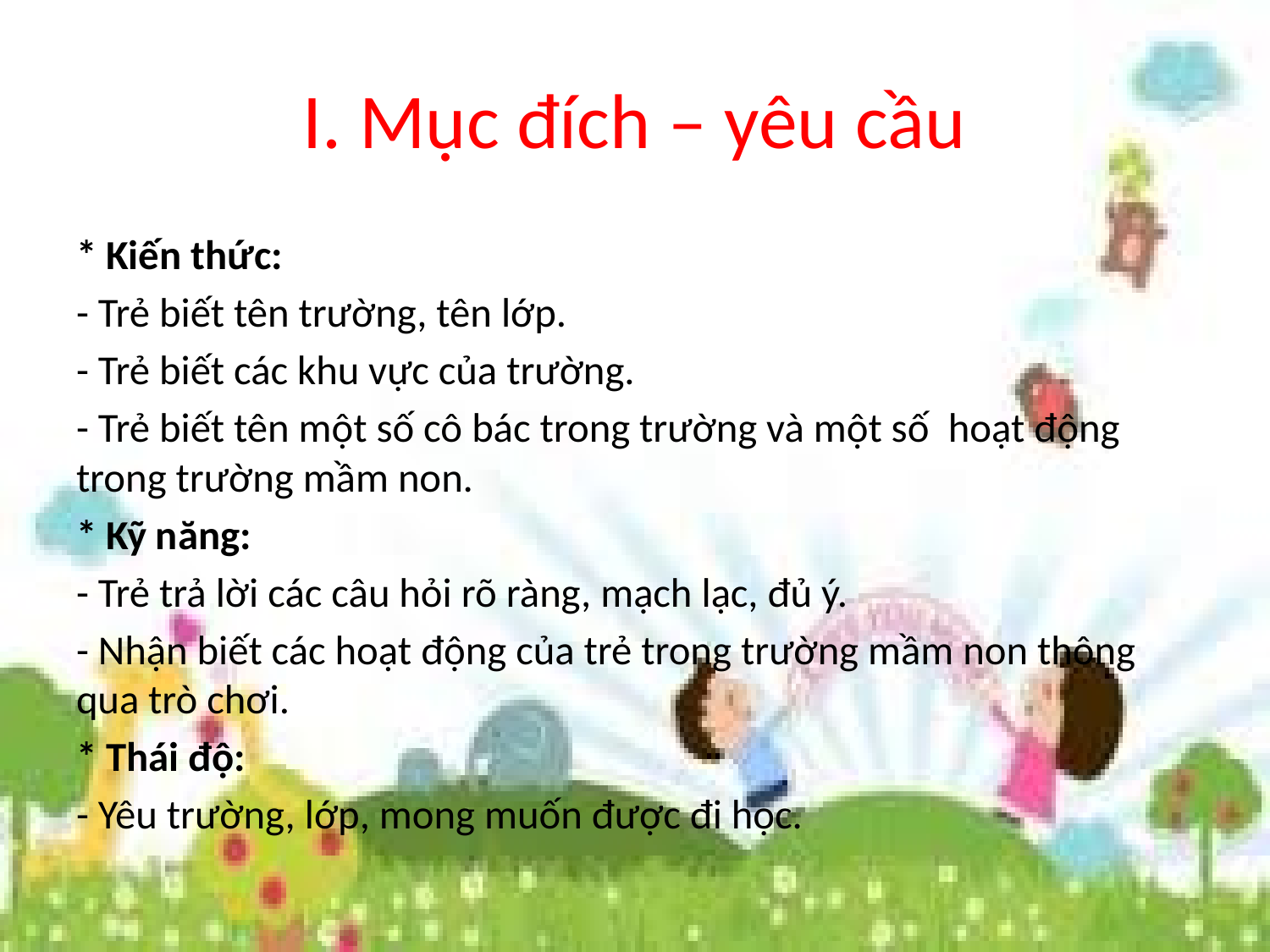

# I. Mục đích – yêu cầu
* Kiến thức:
- Trẻ biết tên trường, tên lớp.
- Trẻ biết các khu vực của trường.
- Trẻ biết tên một số cô bác trong trường và một số  hoạt động trong trường mầm non.
* Kỹ năng:
- Trẻ trả lời các câu hỏi rõ ràng, mạch lạc, đủ ý.
- Nhận biết các hoạt động của trẻ trong trường mầm non thông qua trò chơi.
* Thái độ:
- Yêu trường, lớp, mong muốn được đi học.